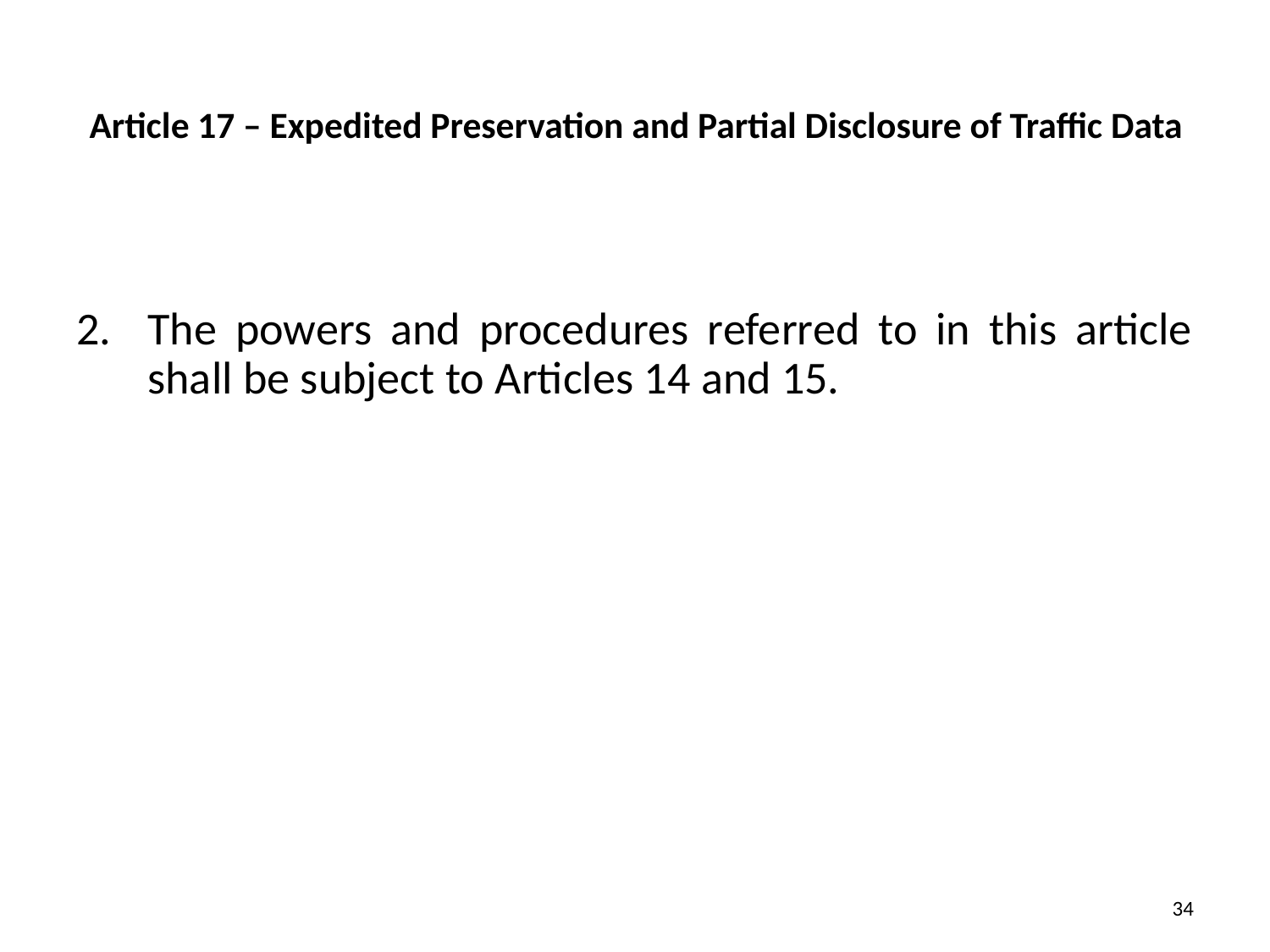

# Article 17 – Expedited Preservation and Partial Disclosure of Traffic Data
The powers and procedures referred to in this article shall be subject to Articles 14 and 15.
34